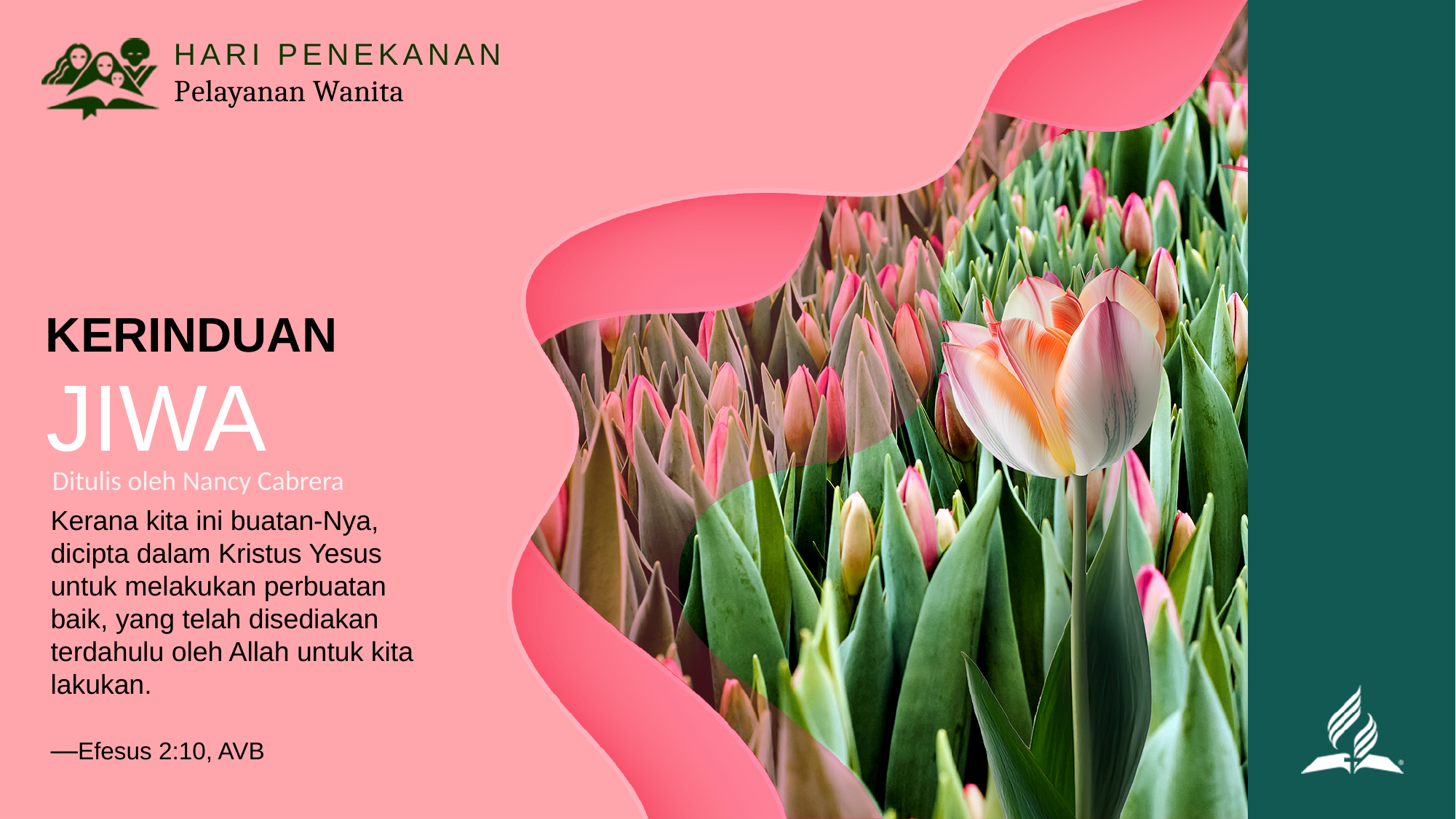

HARI PENEKANAN
Pelayanan Wanita

KERINDUAN
JIWA
Ditulis oleh Nancy Cabrera
# Kerana kita ini buatan-Nya, dicipta dalam Kristus Yesus untuk melakukan perbuatan baik, yang telah disediakan terdahulu oleh Allah untuk kita lakukan. —Efesus 2:10, AVB